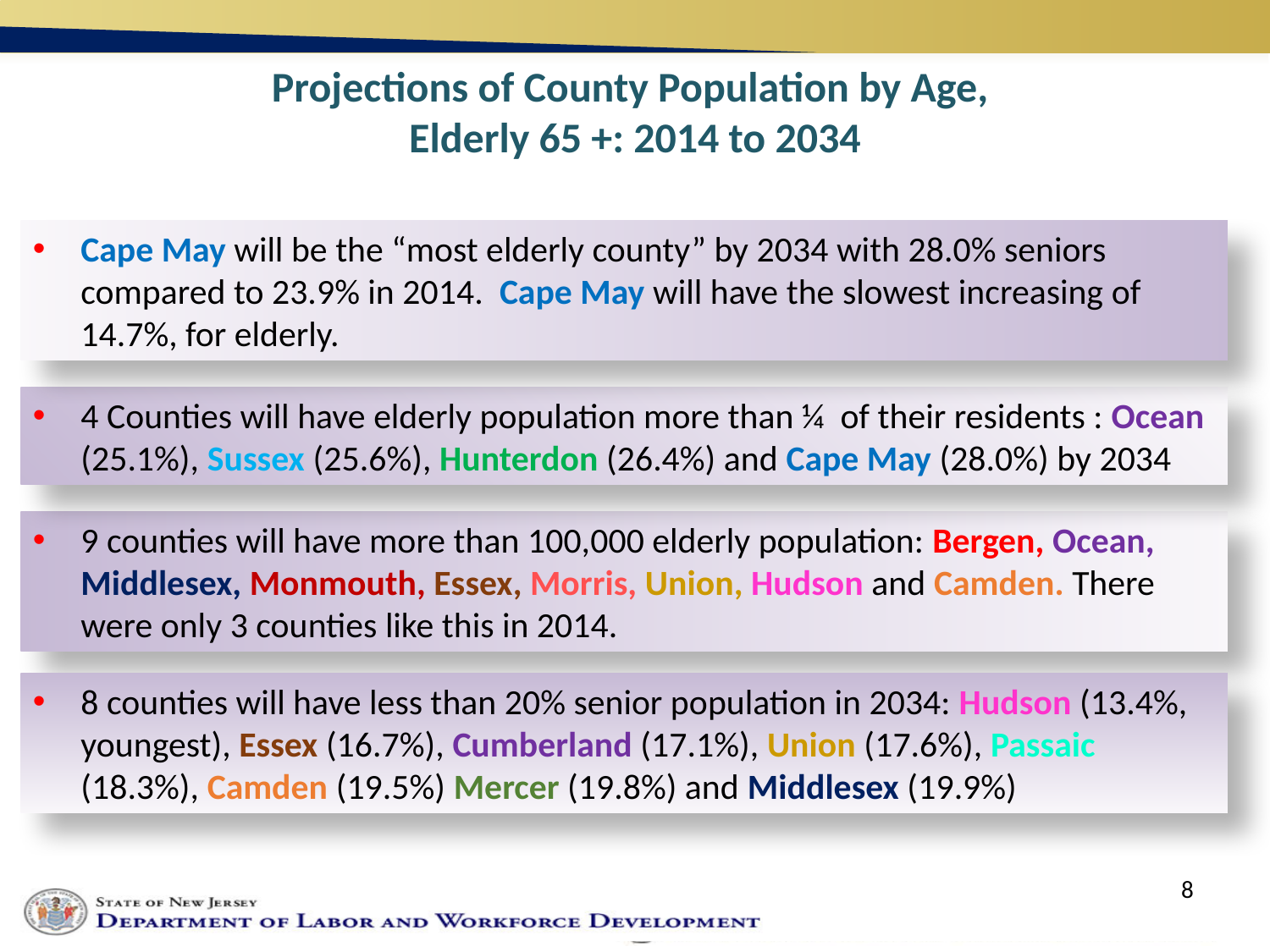

Projections of County Population by Age,
Elderly 65 +: 2014 to 2034
Cape May will be the “most elderly county” by 2034 with 28.0% seniors compared to 23.9% in 2014.  Cape May will have the slowest increasing of 14.7%, for elderly.
4 Counties will have elderly population more than ¼  of their residents : Ocean (25.1%), Sussex (25.6%), Hunterdon (26.4%) and Cape May (28.0%) by 2034
9 counties will have more than 100,000 elderly population: Bergen, Ocean, Middlesex, Monmouth, Essex, Morris, Union, Hudson and Camden. There were only 3 counties like this in 2014.
8 counties will have less than 20% senior population in 2034: Hudson (13.4%, youngest), Essex (16.7%), Cumberland (17.1%), Union (17.6%), Passaic (18.3%), Camden (19.5%) Mercer (19.8%) and Middlesex (19.9%)
8